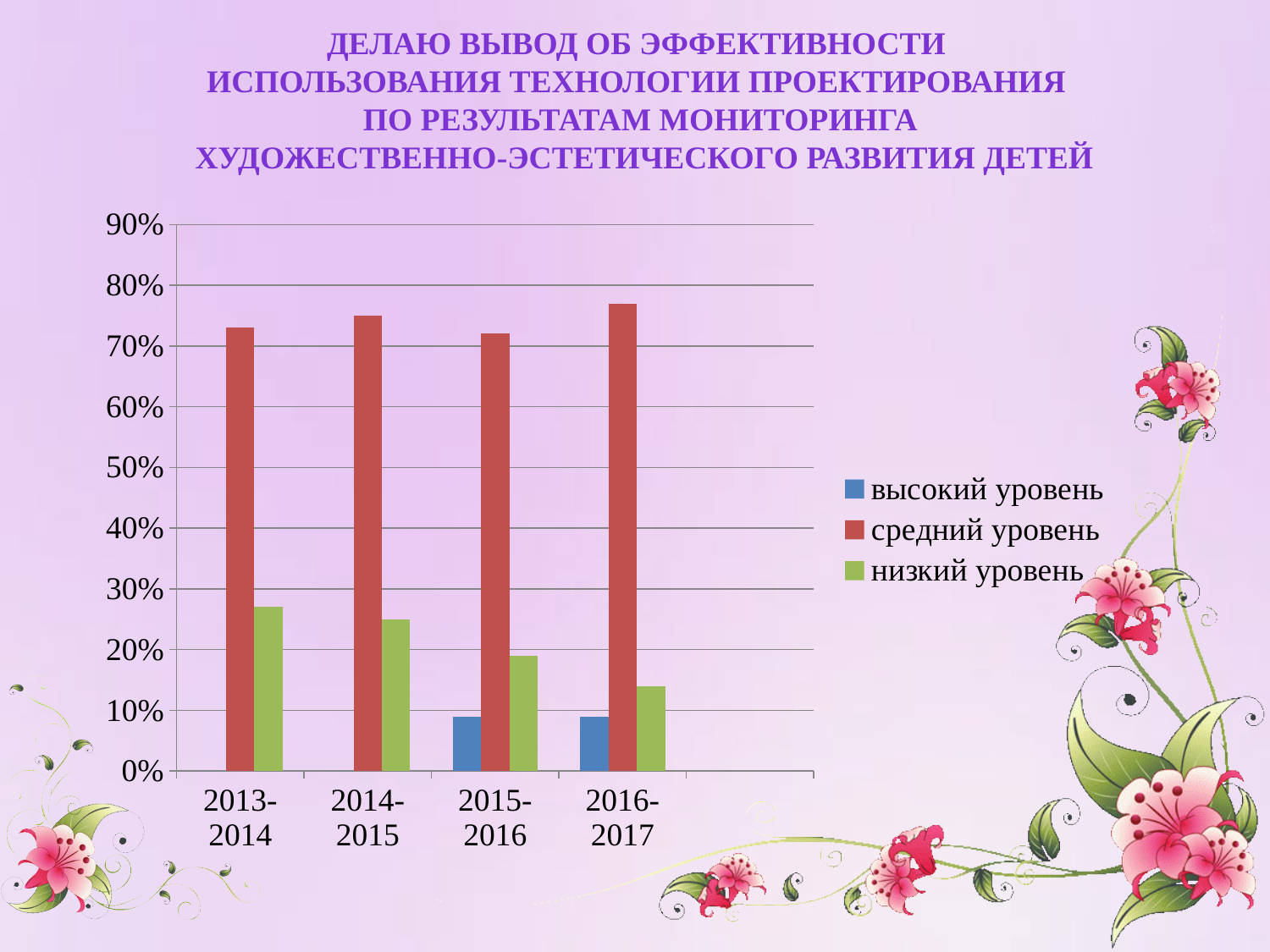

Делаю вывод Об эффективности
использования Технологии проектирования
по результатам мониторинга
 художественно-эстетического развития детей

### Chart

| Category | высокий уровень | средний уровень | низкий уровень |
|---|---|---|---|
| 2013-2014 | 0.0 | 0.7300000000000002 | 0.27 |
| 2014-2015 | 0.0 | 0.7500000000000002 | 0.25 |
| 2015-2016 | 0.09000000000000002 | 0.7200000000000002 | 0.19 |
| 2016-2017 | 0.09000000000000002 | 0.7700000000000002 | 0.14 |